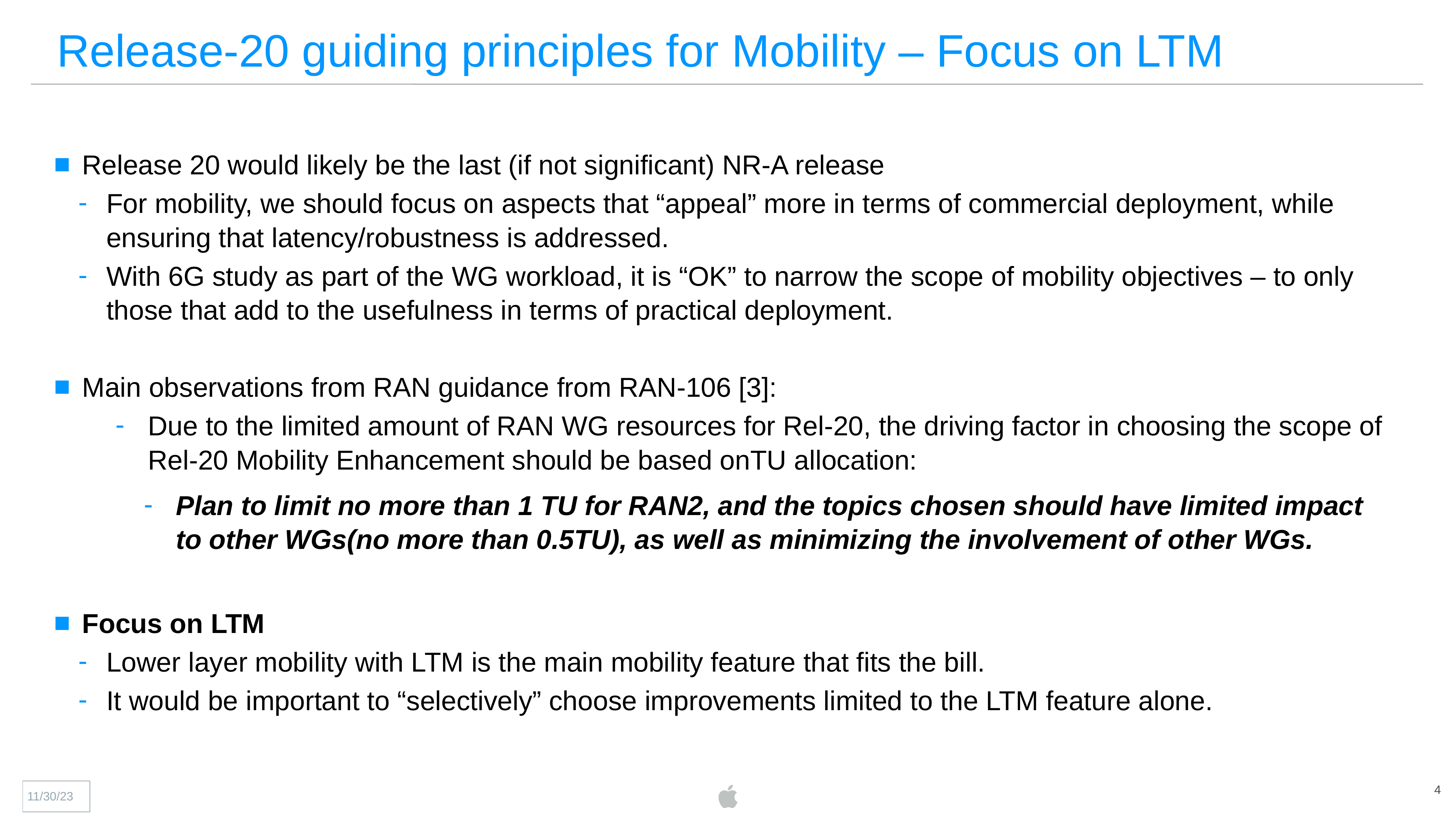

Release-20 guiding principles for Mobility – Focus on LTM

Release 20 would likely be the last (if not significant) NR-A release
For mobility, we should focus on aspects that “appeal” more in terms of commercial deployment, while ensuring that latency/robustness is addressed.
With 6G study as part of the WG workload, it is “OK” to narrow the scope of mobility objectives – to only those that add to the usefulness in terms of practical deployment.

Main observations from RAN guidance from RAN-106 [3]:
Due to the limited amount of RAN WG resources for Rel-20, the driving factor in choosing the scope of Rel-20 Mobility Enhancement should be based onTU allocation:
Plan to limit no more than 1 TU for RAN2, and the topics chosen should have limited impact to other WGs(no more than 0.5TU), as well as minimizing the involvement of other WGs.

Focus on LTM
Lower layer mobility with LTM is the main mobility feature that fits the bill.
It would be important to “selectively” choose improvements limited to the LTM feature alone.

4